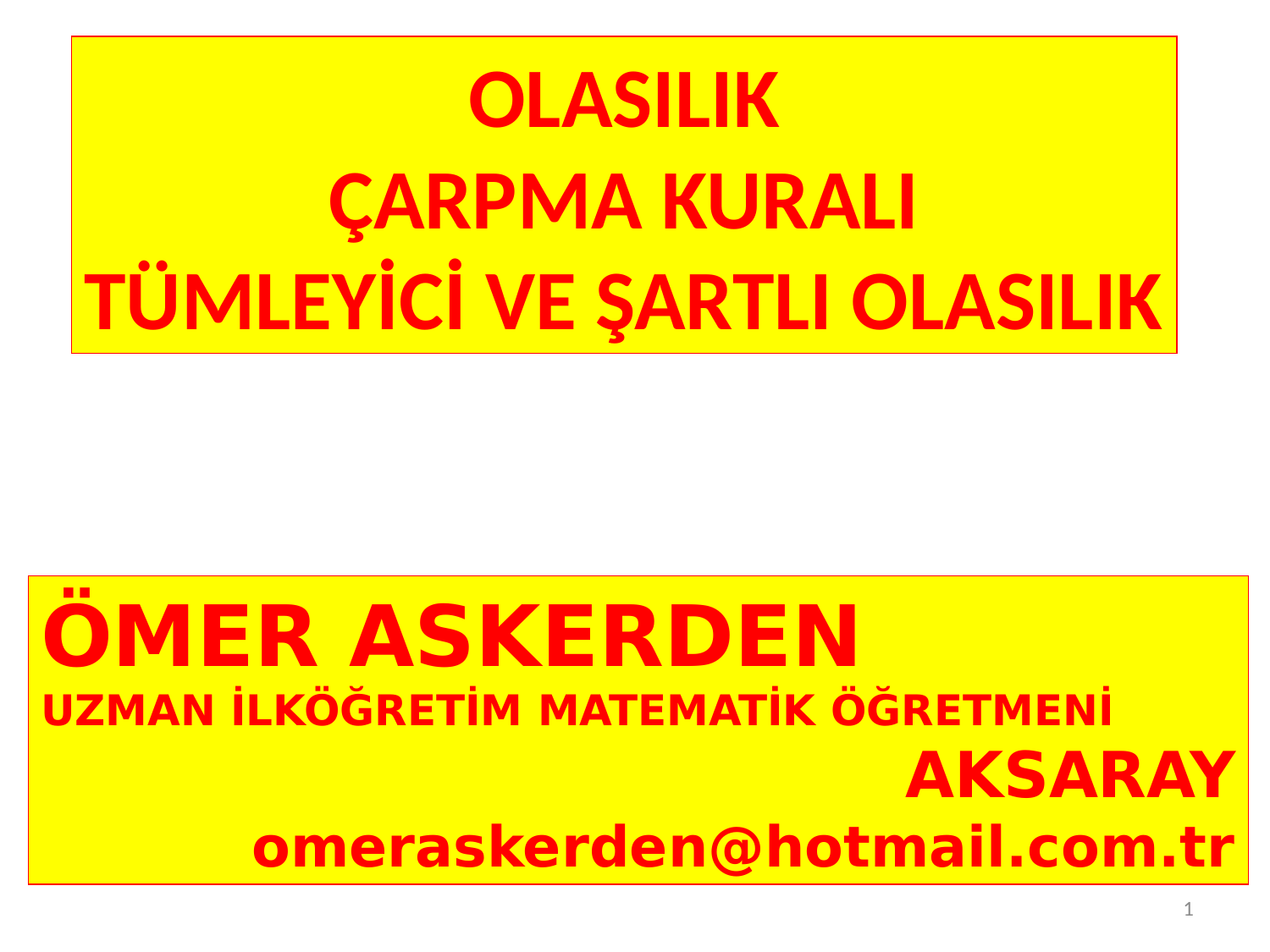

OLASILIK
ÇARPMA KURALI
TÜMLEYİCİ VE ŞARTLI OLASILIK
ÖMER ASKERDEN
UZMAN İLKÖĞRETİM MATEMATİK ÖĞRETMENİ
AKSARAY
omeraskerden@hotmail.com.tr
1